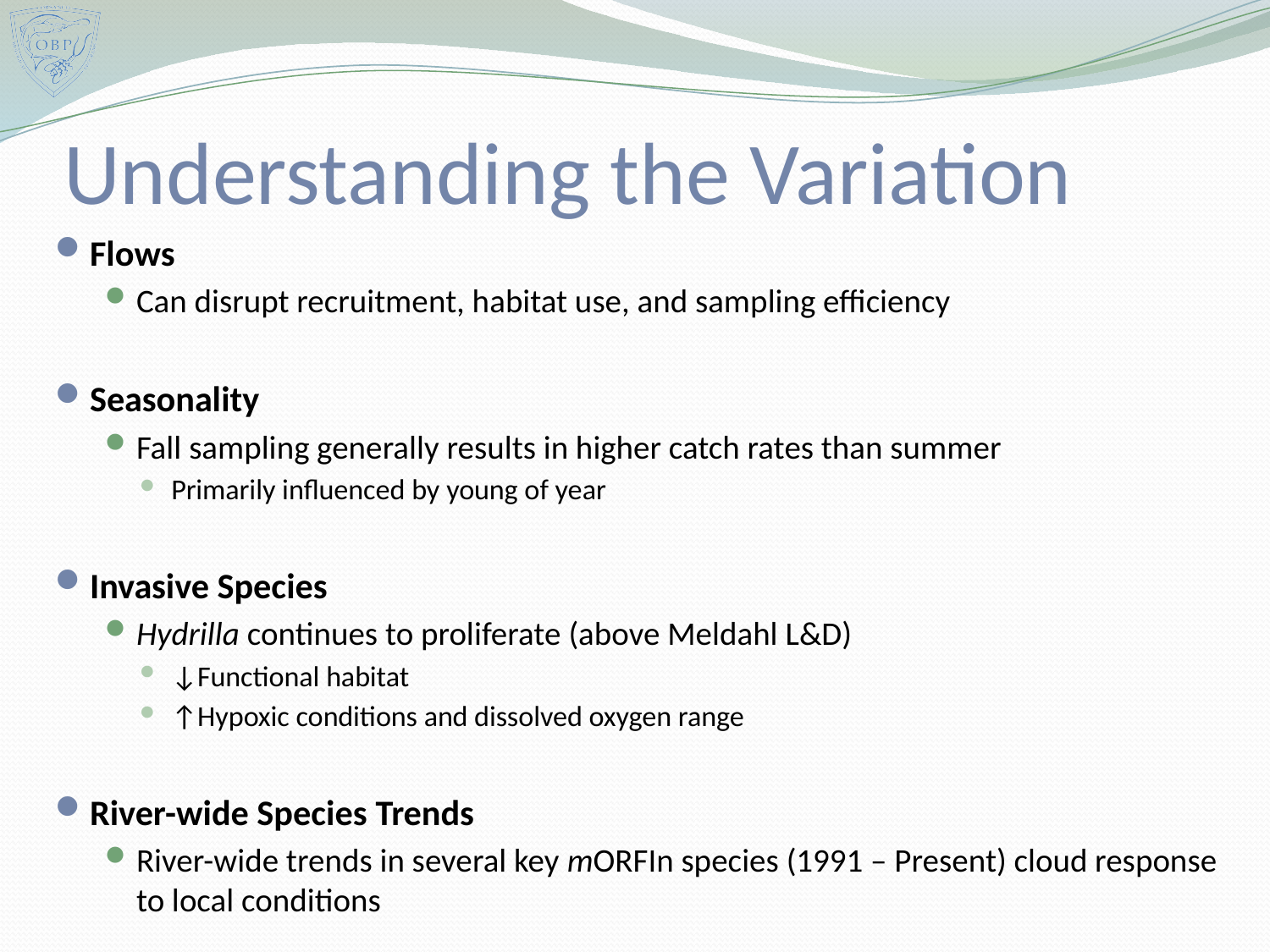

# Understanding the Variation
Flows
Can disrupt recruitment, habitat use, and sampling efficiency

Seasonality
Fall sampling generally results in higher catch rates than summer
Primarily influenced by young of year

Invasive Species
Hydrilla continues to proliferate (above Meldahl L&D)
↓Functional habitat
↑Hypoxic conditions and dissolved oxygen range

River-wide Species Trends
River-wide trends in several key mORFIn species (1991 – Present) cloud response to local conditions